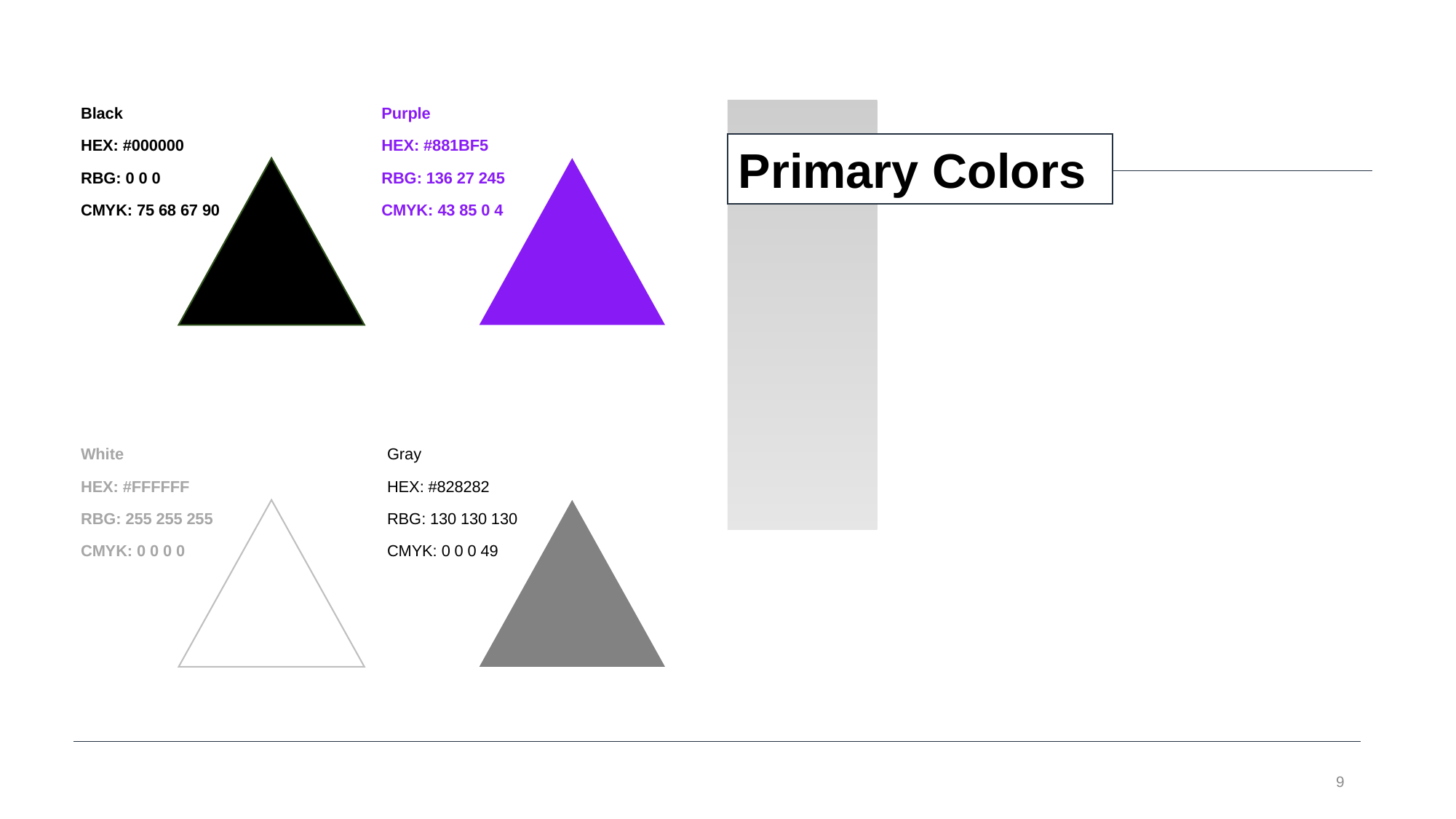

Purple
HEX: #881BF5
RBG: 136 27 245
CMYK: 43 85 0 4
Black
HEX: #000000
RBG: 0 0 0
CMYK: 75 68 67 90

Gray
HEX: #828282
RBG: 130 130 130
CMYK: 0 0 0 49
White
HEX: #FFFFFF
RBG: 255 255 255
CMYK: 0 0 0 0

Primary Colors
9